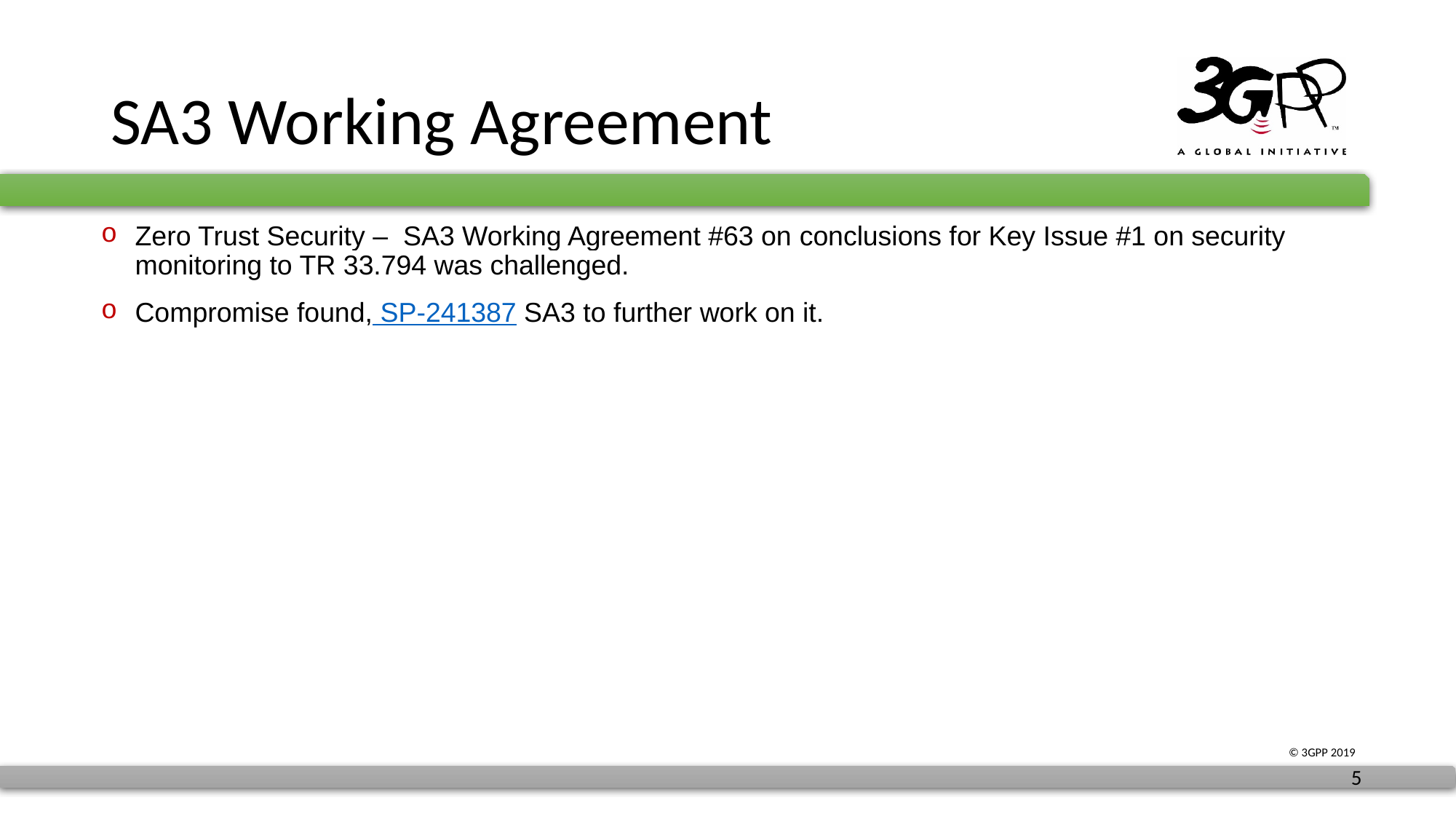

# SA3 Working Agreement

Zero Trust Security –  SA3 Working Agreement #63 on conclusions for Key Issue #1 on security monitoring to TR 33.794 was challenged.
Compromise found, SP-241387 SA3 to further work on it.